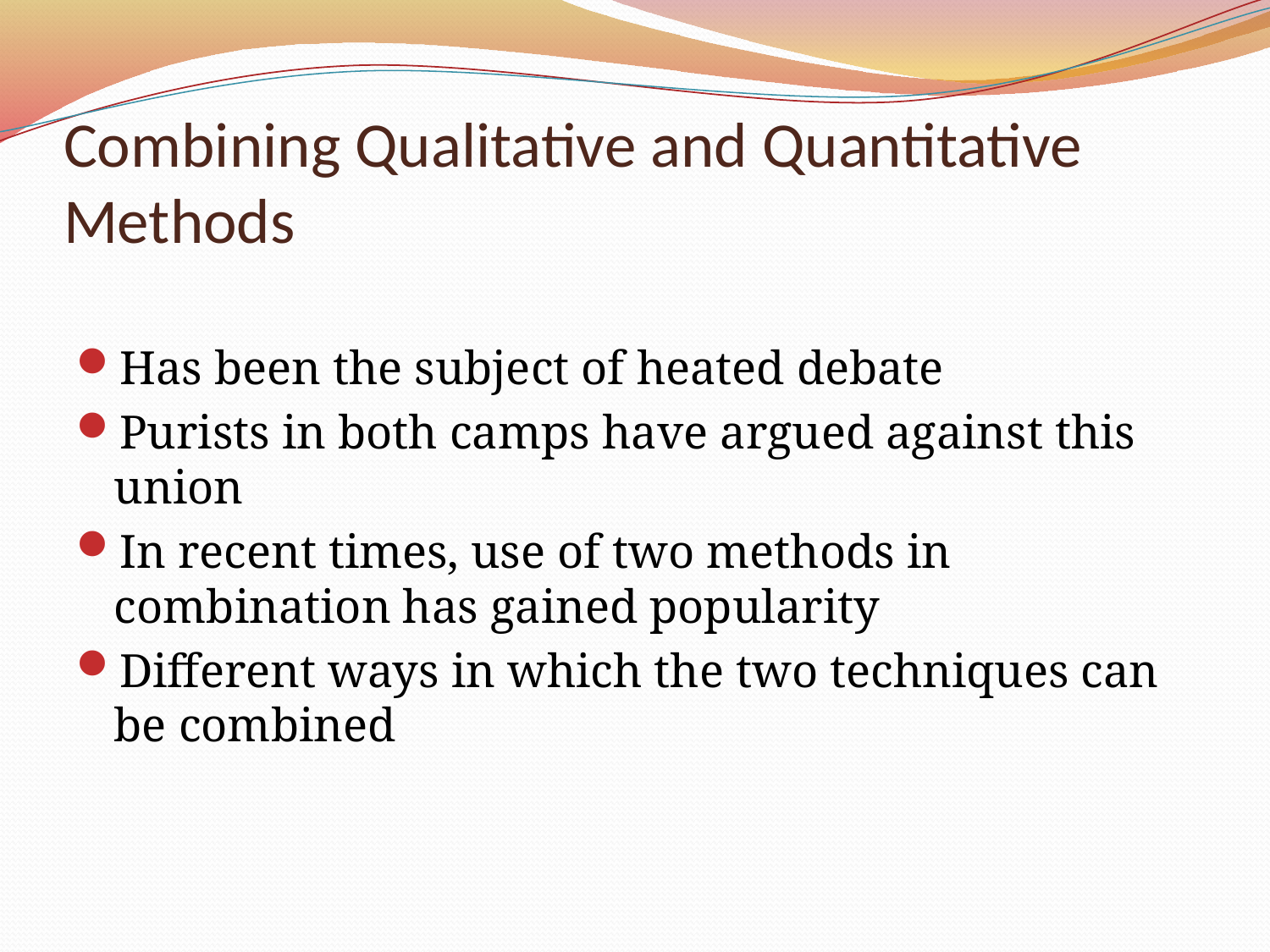

# Combining Qualitative and Quantitative Methods

Has been the subject of heated debate
Purists in both camps have argued against this union
In recent times, use of two methods in combination has gained popularity
Different ways in which the two techniques can be combined